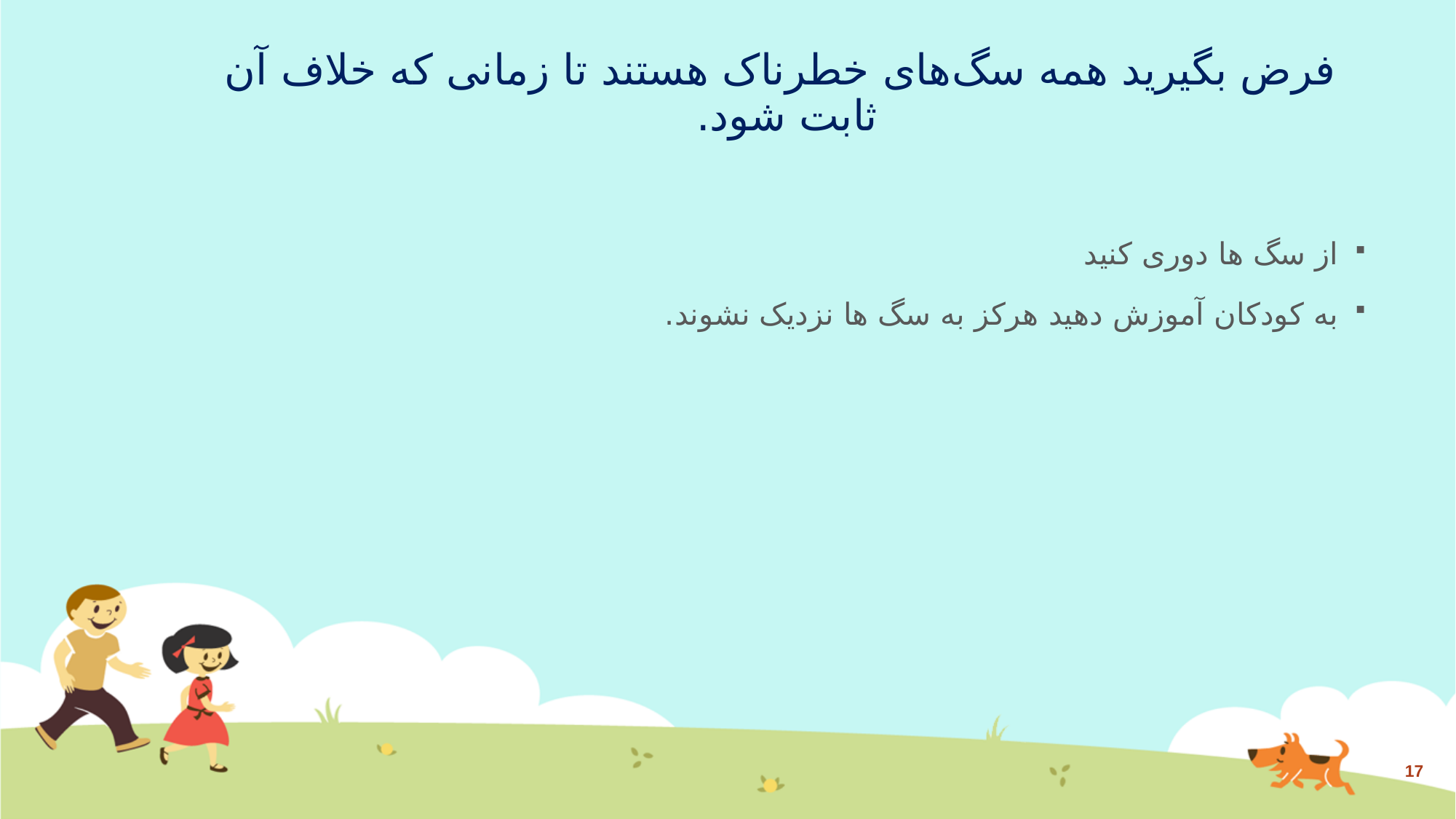

# فرض بگیرید همه سگ‌های خطرناک هستند تا زمانی که خلاف آن ثابت شود.
از سگ ها دوری کنید
به کودکان آموزش دهید هرکز به سگ ها نزدیک نشوند.
17